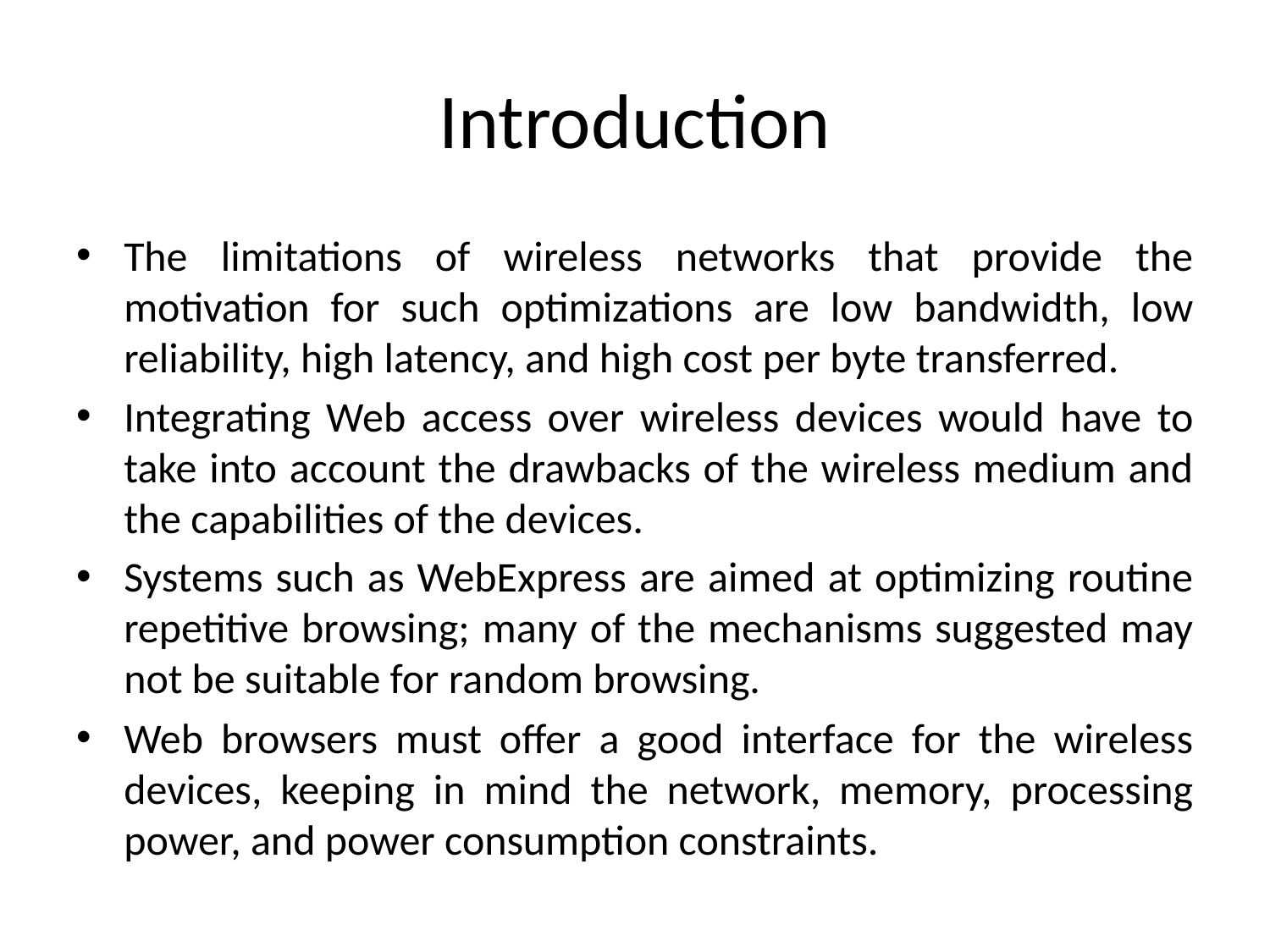

# Introduction
The limitations of wireless networks that provide the motivation for such optimizations are low bandwidth, low reliability, high latency, and high cost per byte transferred.
Integrating Web access over wireless devices would have to take into account the drawbacks of the wireless medium and the capabilities of the devices.
Systems such as WebExpress are aimed at optimizing routine repetitive browsing; many of the mechanisms suggested may not be suitable for random browsing.
Web browsers must offer a good interface for the wireless devices, keeping in mind the network, memory, processing power, and power consumption constraints.